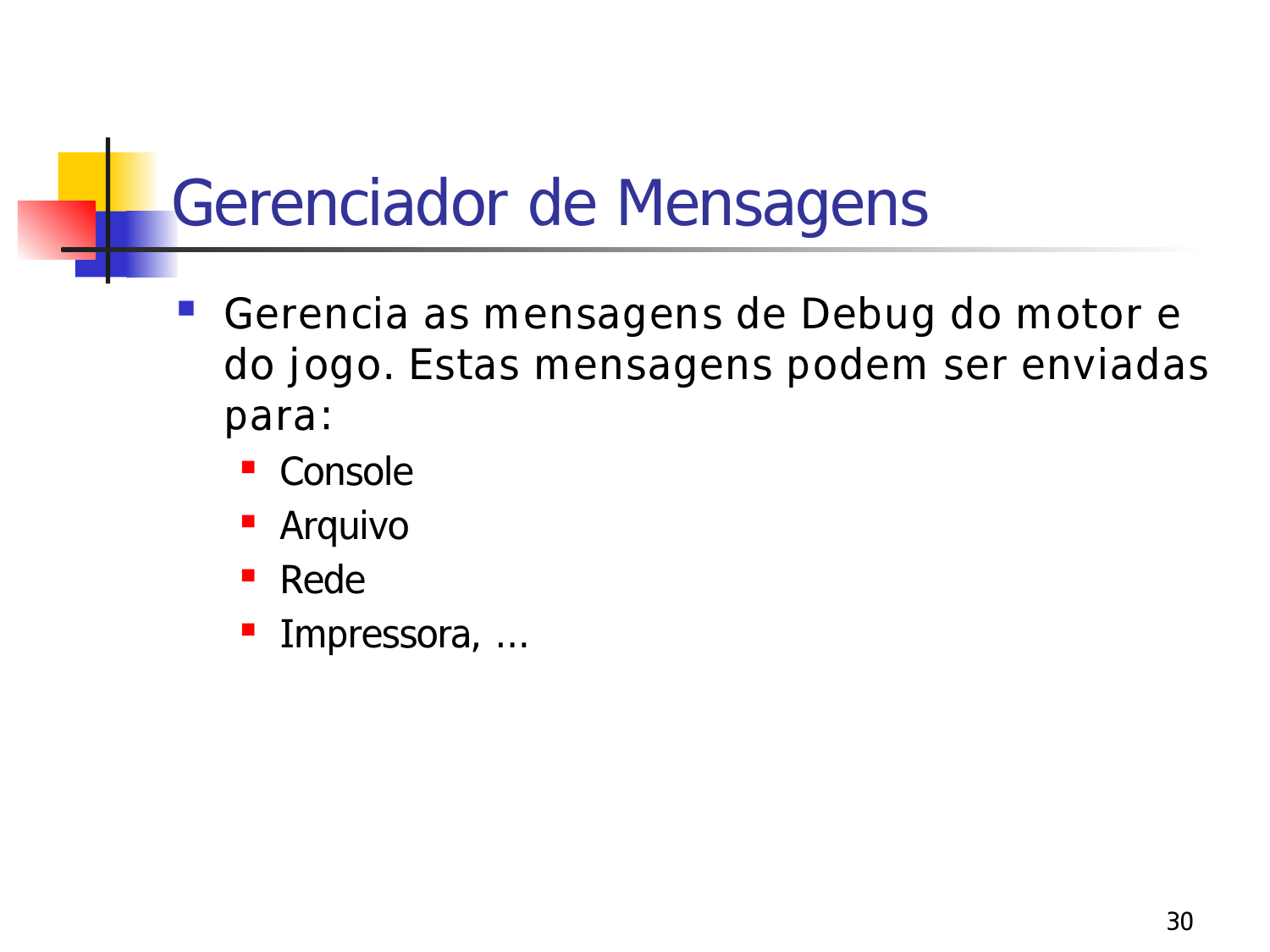

# Gerenciador de Mensagens
Gerencia as mensagens de Debug do motor e do jogo. Estas mensagens podem ser enviadas para:
Console
Arquivo
Rede
Impressora, ...

30